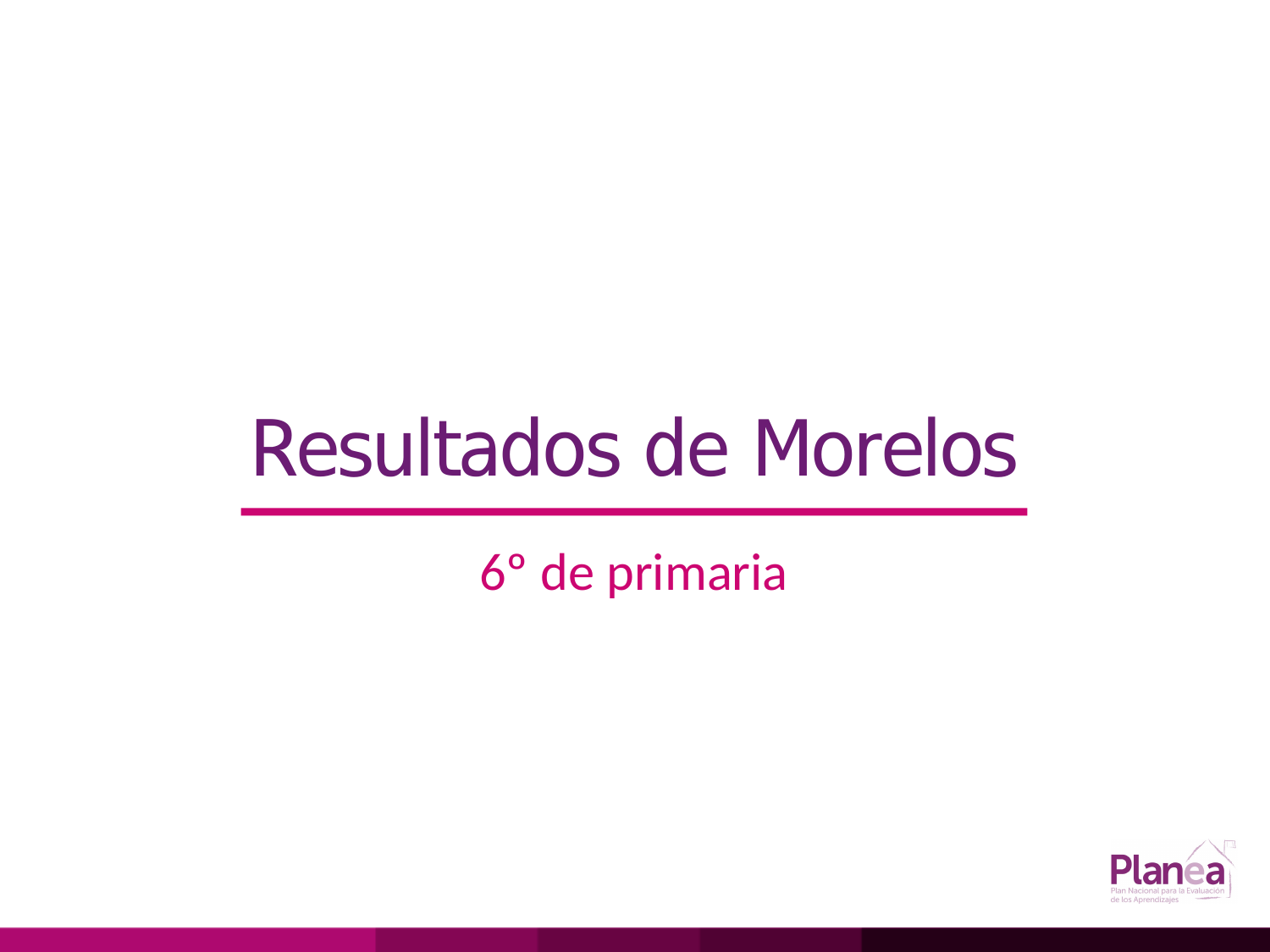

# Resultados de Morelos

6º de primaria